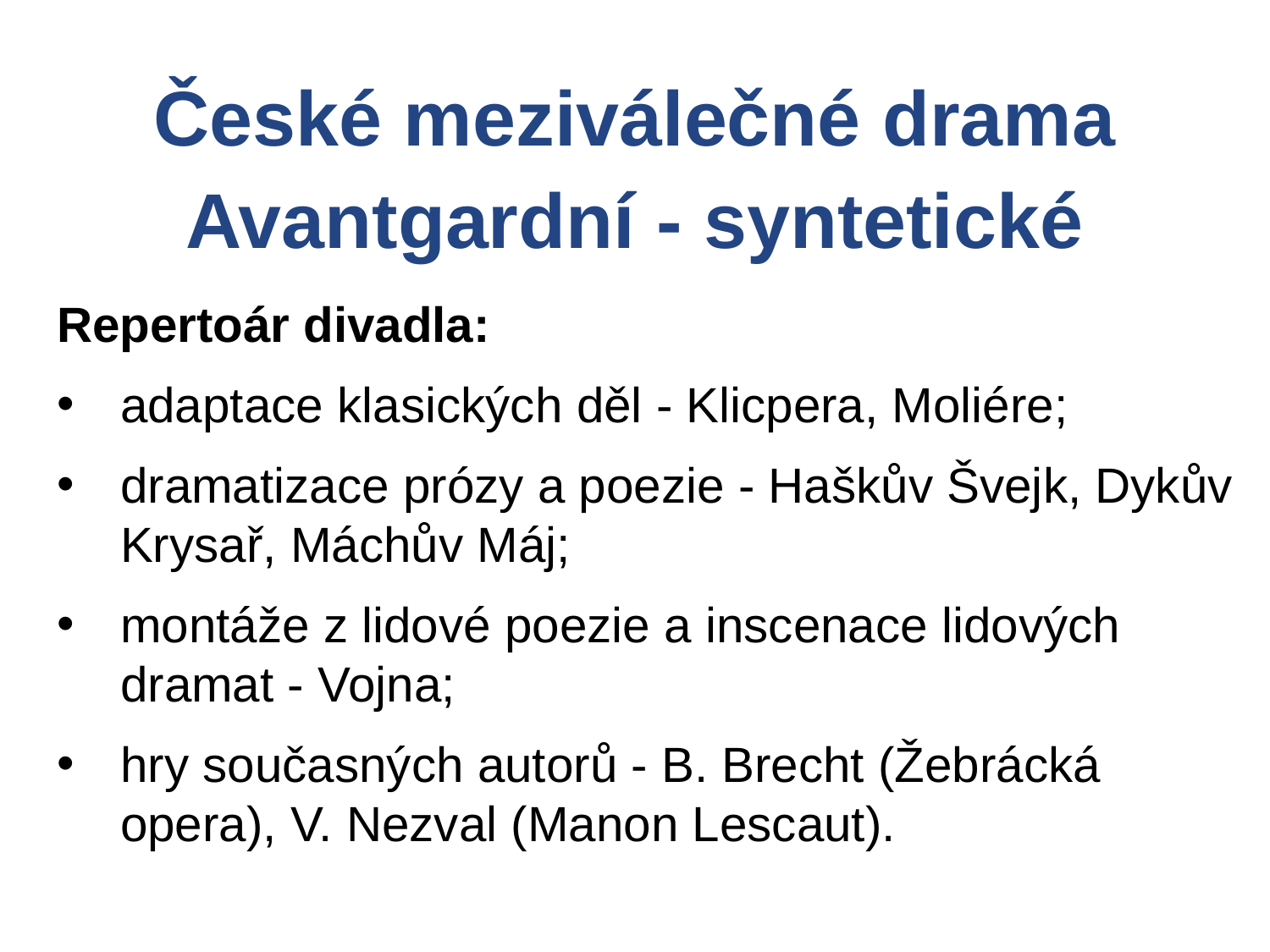

České meziválečné drama
Avantgardní - syntetické
Repertoár divadla:
adaptace klasických děl - Klicpera, Moliére;
dramatizace prózy a poezie - Haškův Švejk, Dykův Krysař, Máchův Máj;
montáže z lidové poezie a inscenace lidových dramat - Vojna;
hry současných autorů - B. Brecht (Žebrácká opera), V. Nezval (Manon Lescaut).